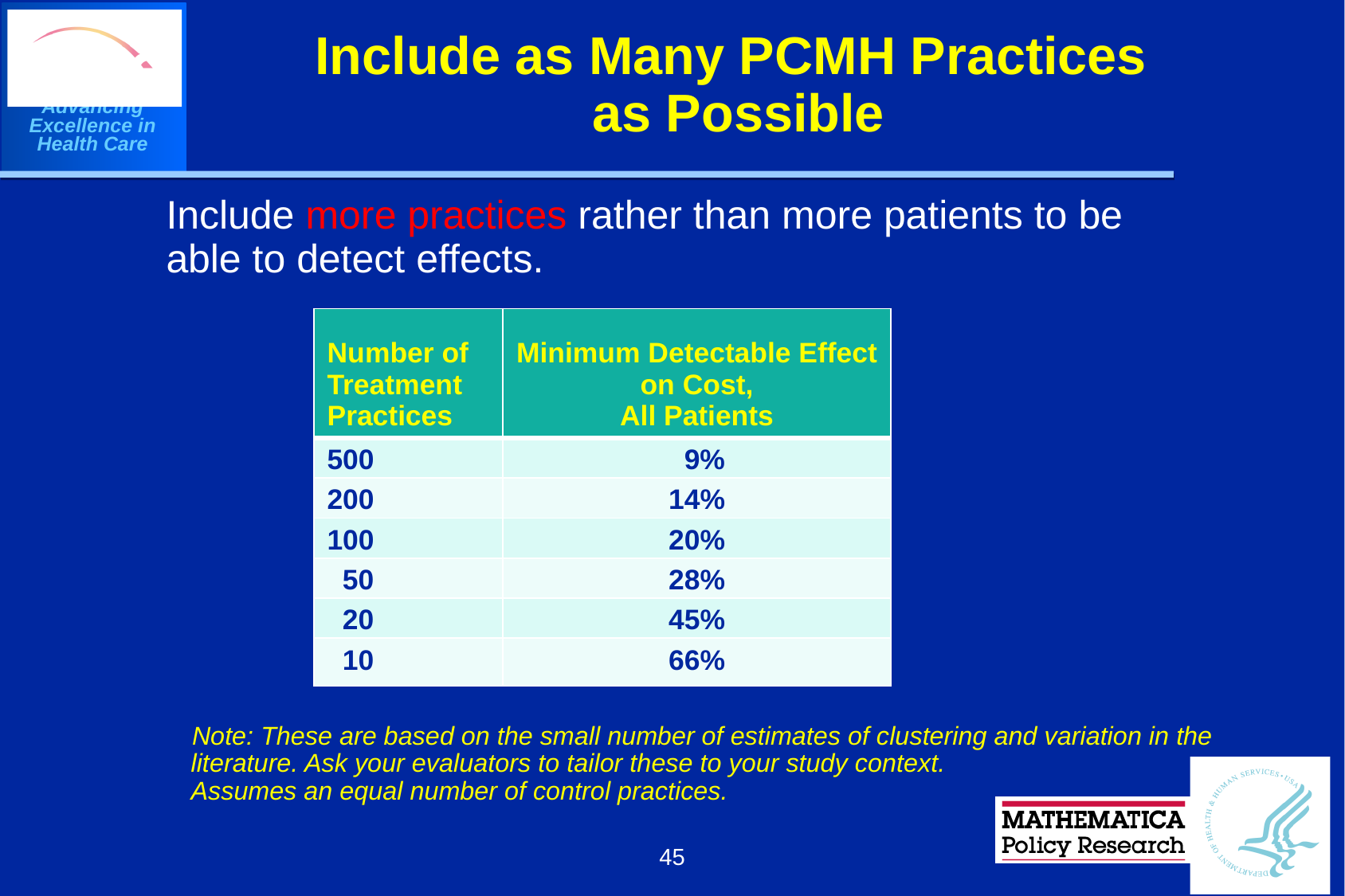

# Include as Many PCMH Practices as Possible
Include more practices rather than more patients to be able to detect effects.
| Number of Treatment Practices | Minimum Detectable Effect on Cost, All Patients |
| --- | --- |
| 500 | 9% |
| 200 | 14% |
| 100 | 20% |
| 50 | 28% |
| 20 | 45% |
| 10 | 66% |
Note: These are based on the small number of estimates of clustering and variation in the literature. Ask your evaluators to tailor these to your study context.
Assumes an equal number of control practices.
45